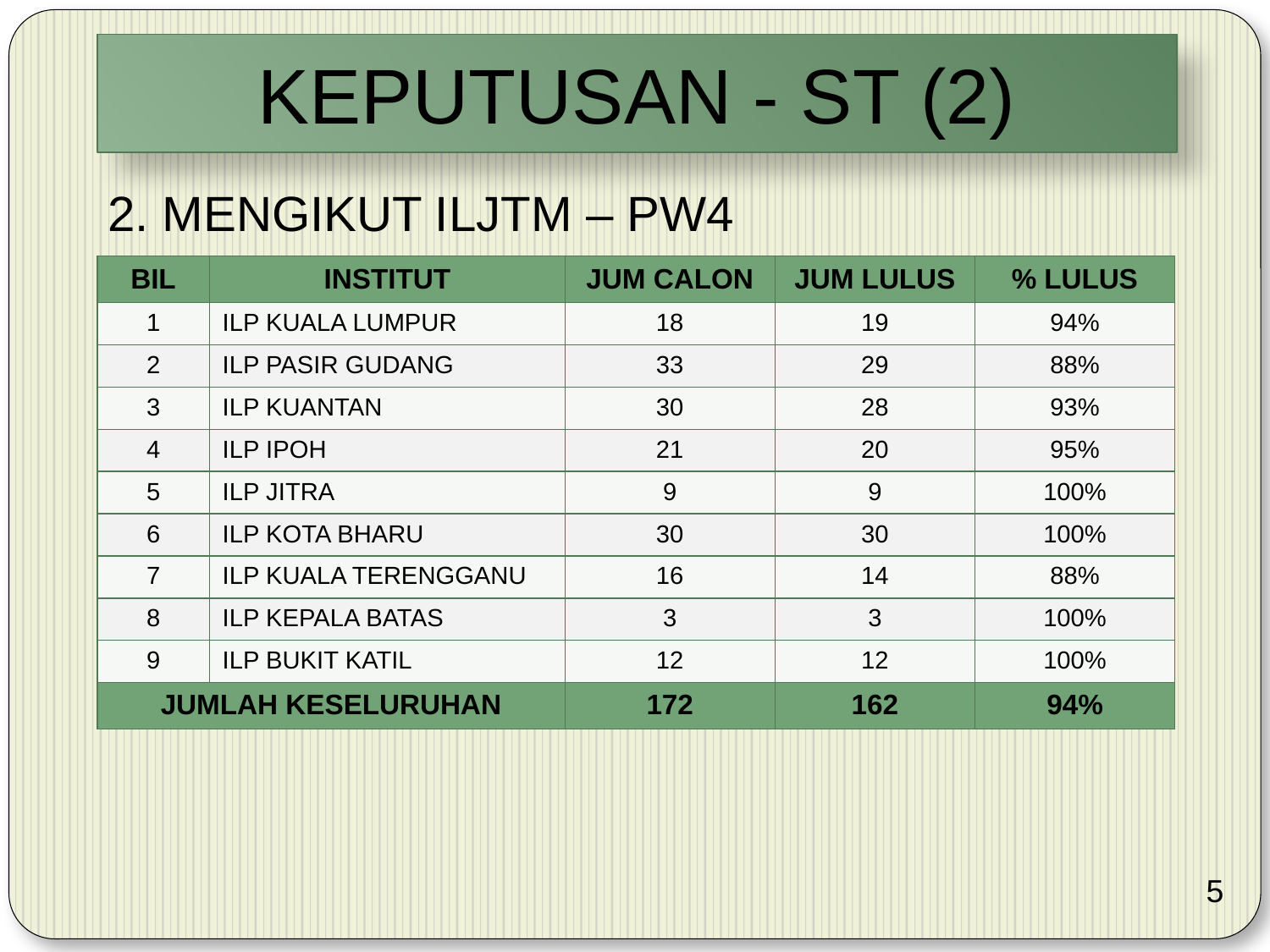

# KEPUTUSAN - ST (2)
2. MENGIKUT ILJTM – PW4
| BIL | INSTITUT | JUM CALON | JUM LULUS | % LULUS |
| --- | --- | --- | --- | --- |
| 1 | ILP KUALA LUMPUR | 18 | 19 | 94% |
| 2 | ILP PASIR GUDANG | 33 | 29 | 88% |
| 3 | ILP KUANTAN | 30 | 28 | 93% |
| 4 | ILP IPOH | 21 | 20 | 95% |
| 5 | ILP JITRA | 9 | 9 | 100% |
| 6 | ILP KOTA BHARU | 30 | 30 | 100% |
| 7 | ILP KUALA TERENGGANU | 16 | 14 | 88% |
| 8 | ILP KEPALA BATAS | 3 | 3 | 100% |
| 9 | ILP BUKIT KATIL | 12 | 12 | 100% |
| JUMLAH KESELURUHAN |  | 172 | 162 | 94% |
5